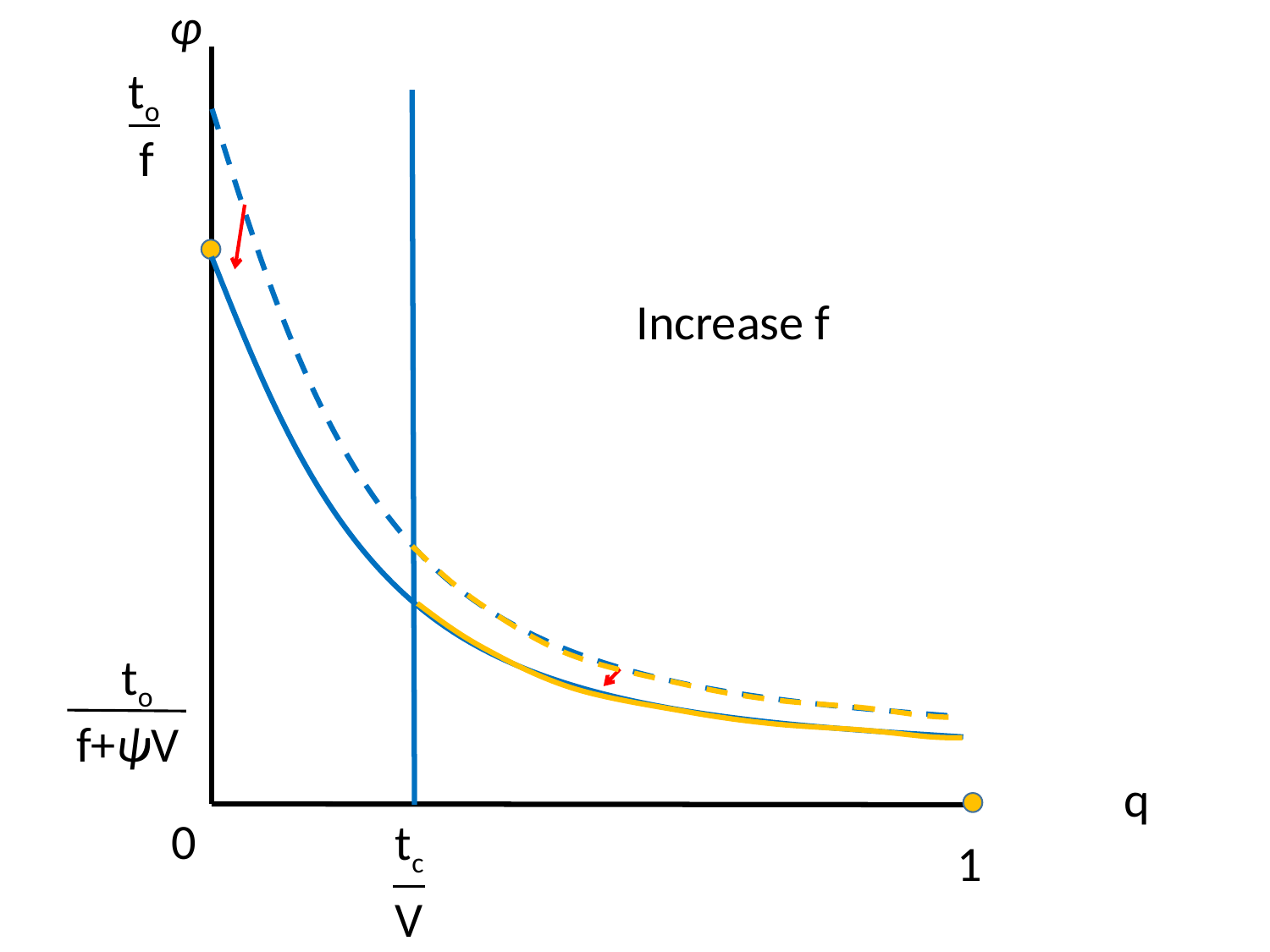

φ
to
 f

Increase f

     to
 f+ψV
q

0
tc
V
1